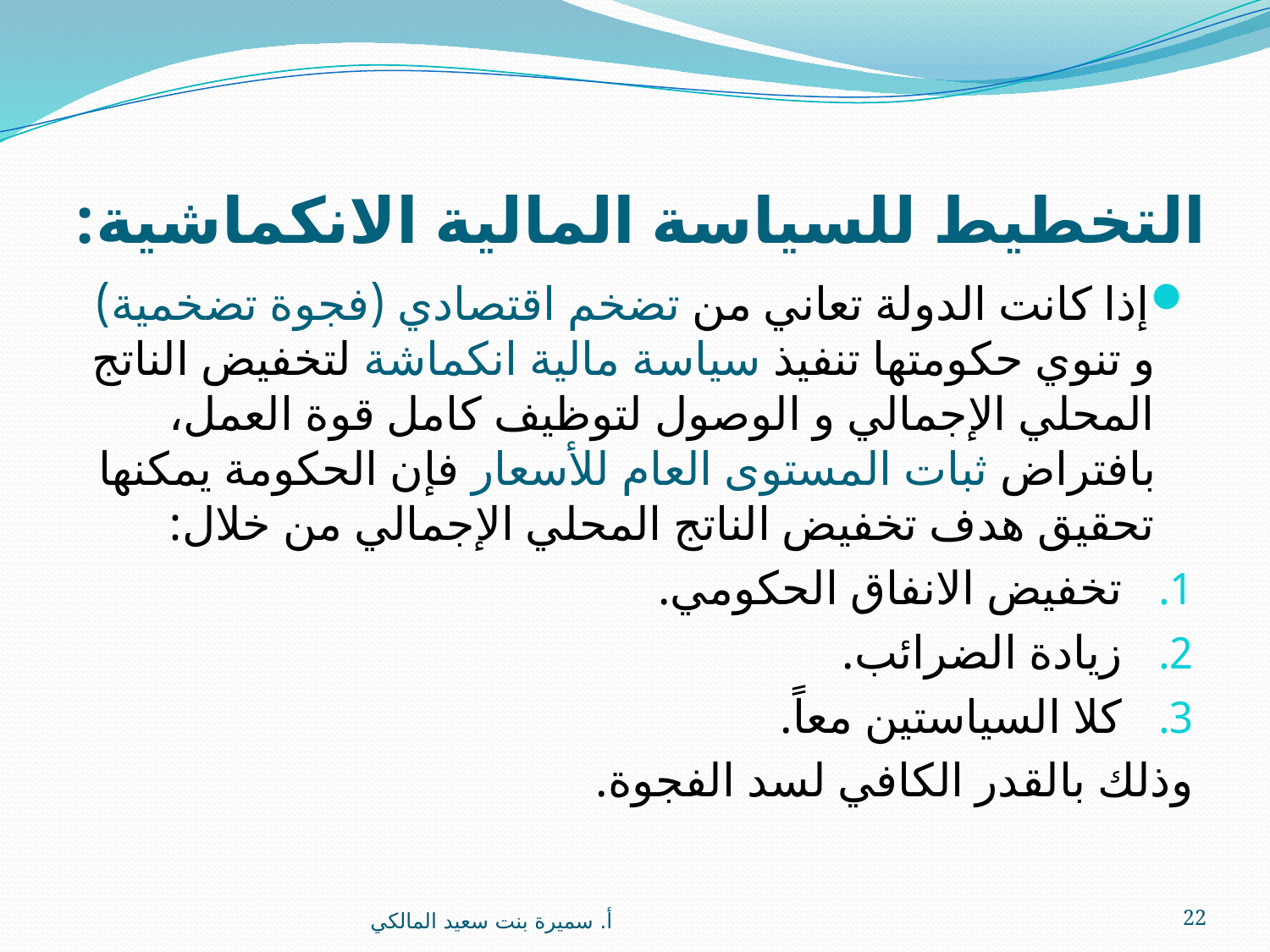

# التخطيط للسياسة المالية الانكماشية:
إذا كانت الدولة تعاني من تضخم اقتصادي (فجوة تضخمية) و تنوي حكومتها تنفيذ سياسة مالية انكماشة لتخفيض الناتج المحلي الإجمالي و الوصول لتوظيف كامل قوة العمل، بافتراض ثبات المستوى العام للأسعار فإن الحكومة يمكنها تحقيق هدف تخفيض الناتج المحلي الإجمالي من خلال:
تخفيض الانفاق الحكومي.
زيادة الضرائب.
كلا السياستين معاً.
وذلك بالقدر الكافي لسد الفجوة.
أ. سميرة بنت سعيد المالكي
22